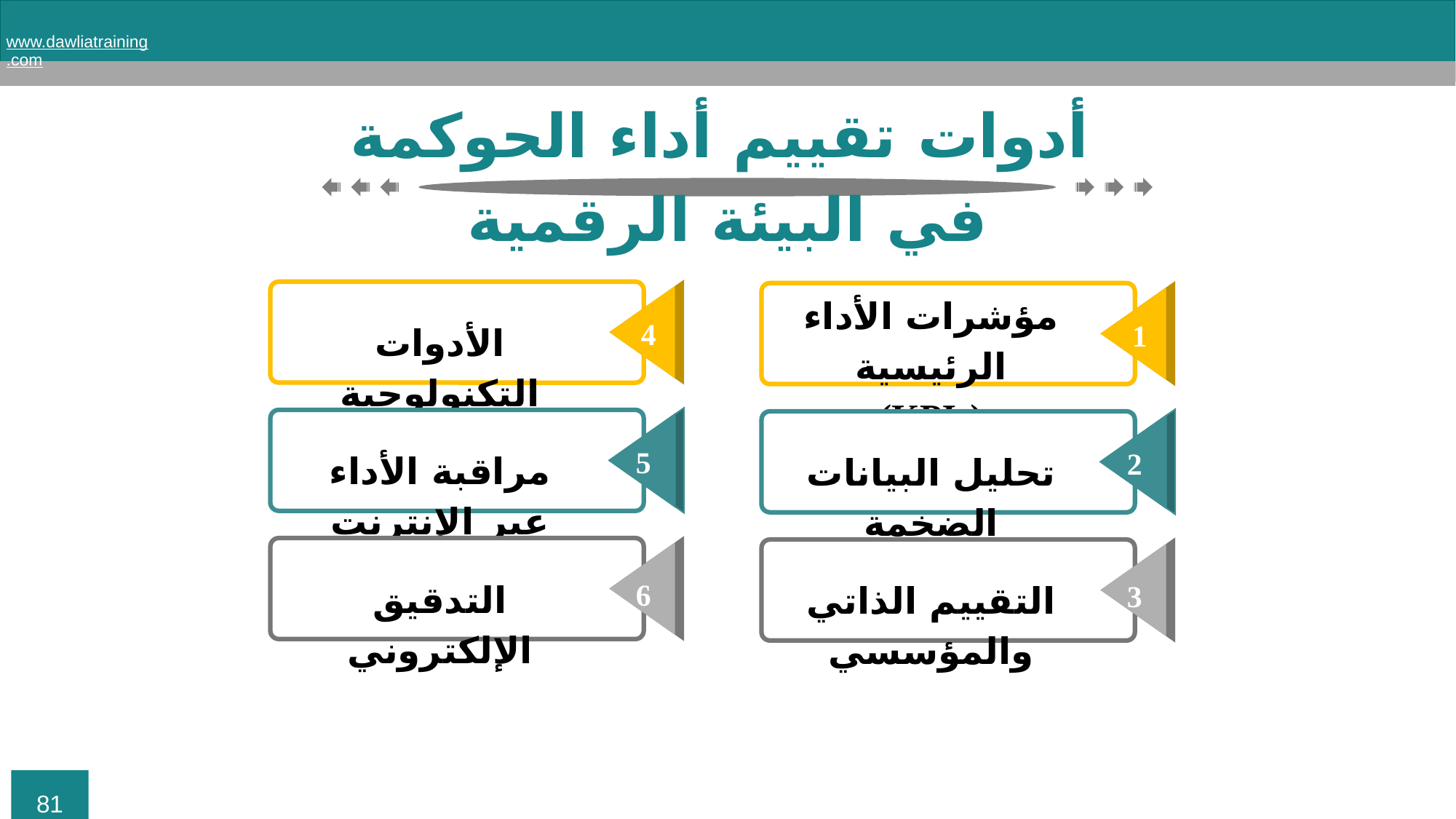

www.dawliatraining.com
 أدوات تقييم أداء الحوكمة في البيئة الرقمية

4
الأدوات التكنولوجية

مؤشرات الأداء الرئيسية (KPIs)
1

5
مراقبة الأداء عبر الإنترنت

2
تحليل البيانات الضخمة

التدقيق الإلكتروني
6

التقييم الذاتي والمؤسسي
3